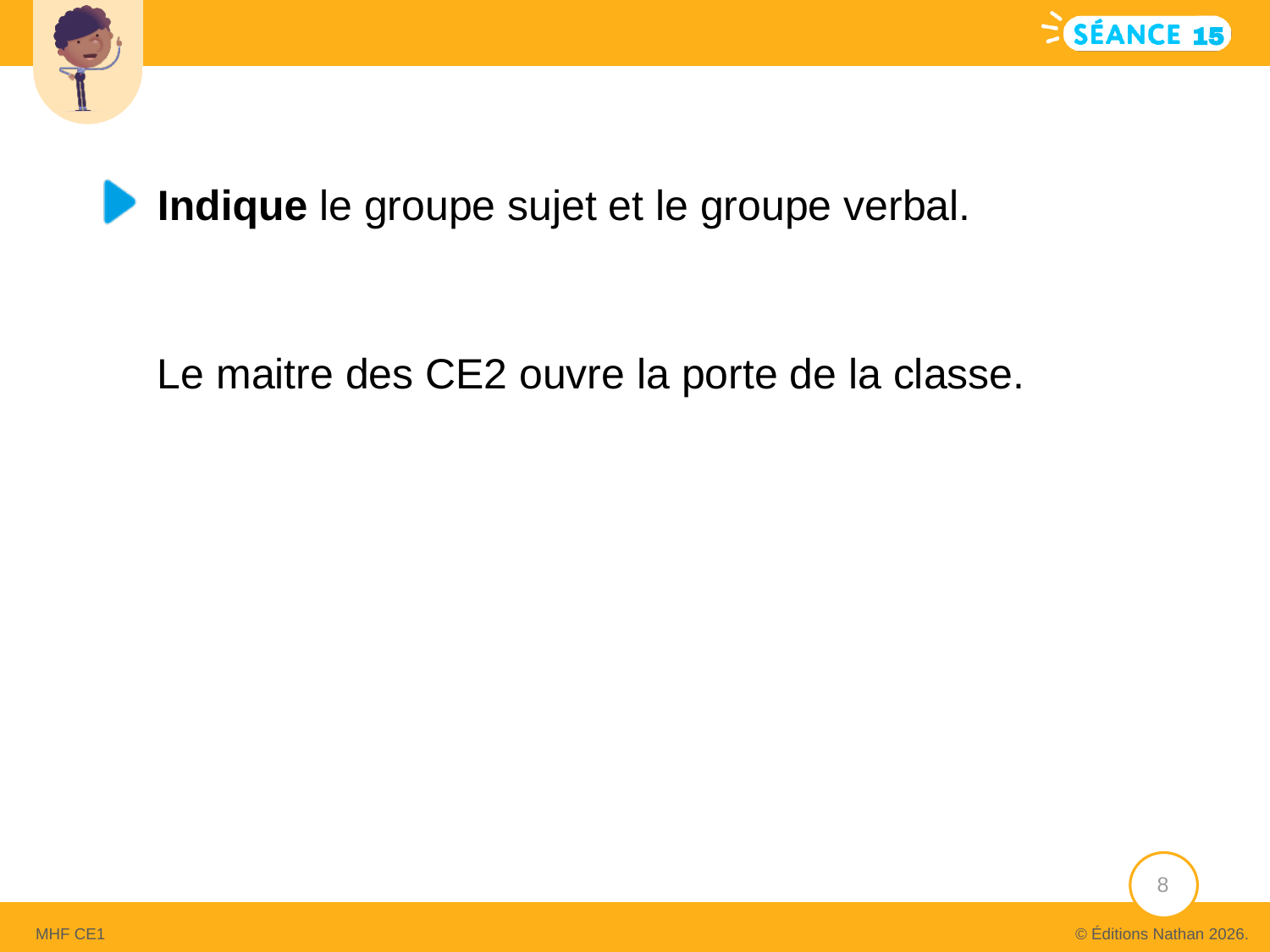

15
# Indique le groupe sujet et le groupe verbal.
Le maitre des CE2 ouvre la porte de la classe.
8